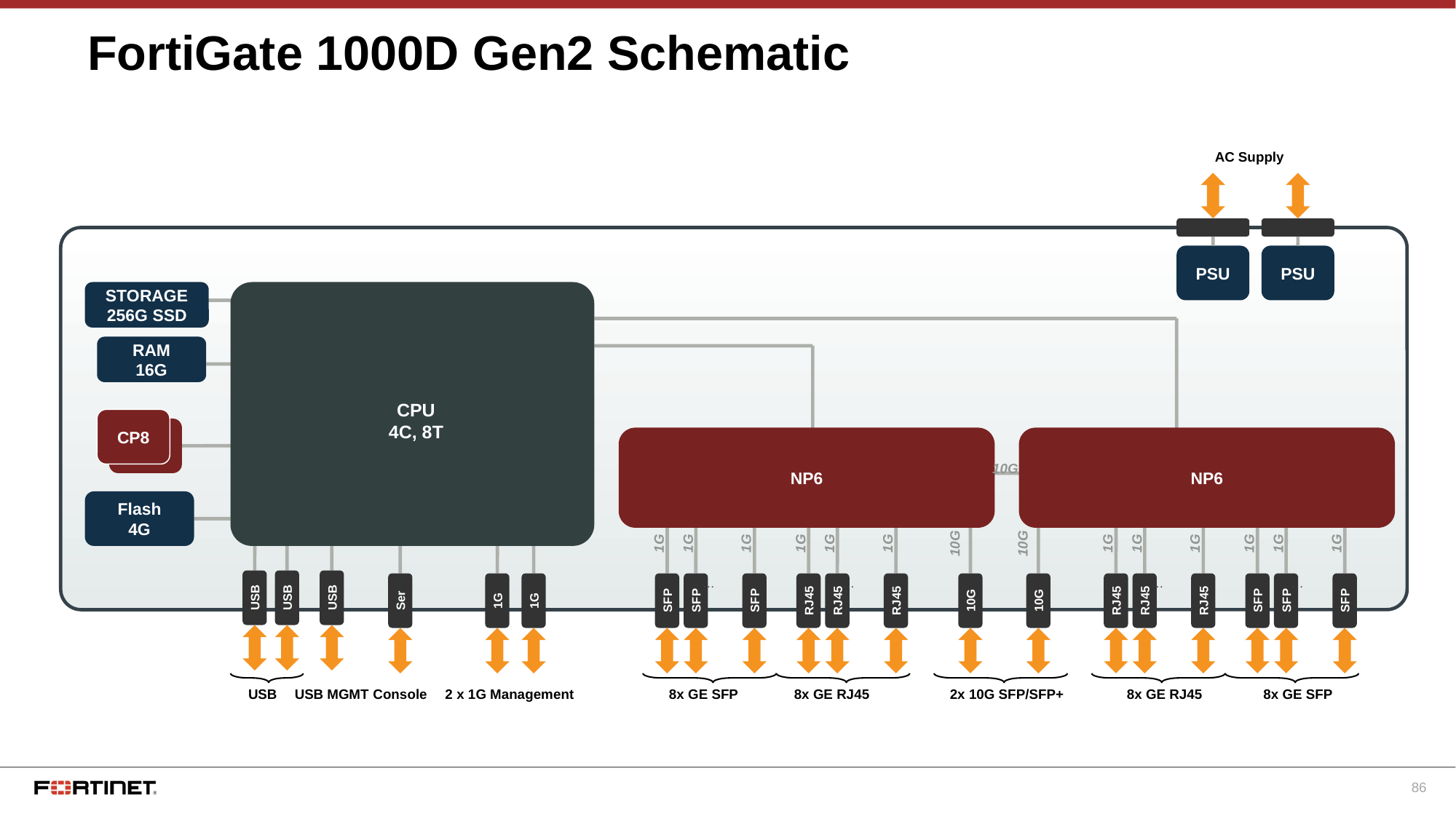

# FortiGate 1000D Gen2 Schematic
AC Supply

PSU
PSU
STORAGE
256G SSD

RAM
16G

CPU
4C, 8T
CP8
CP8
NP6
NP6

10G

Flash
4G
Intel Core i7

1G
1G
1G
10G
10G
1G
1G
1G
1G
1G
1G
1G
1G
1G
…
…
…
…
USB
USB
USB
Ser
1G
1G
RJ45
RJ45
RJ45
10G
10G
SFP
SFP
SFP
SFP
SFP
SFP
RJ45
RJ45
RJ45

USB
USB MGMT
Console
2 x 1G Management
8x GE SFP
8x GE RJ45
2x 10G SFP/SFP+
8x GE RJ45
8x GE SFP